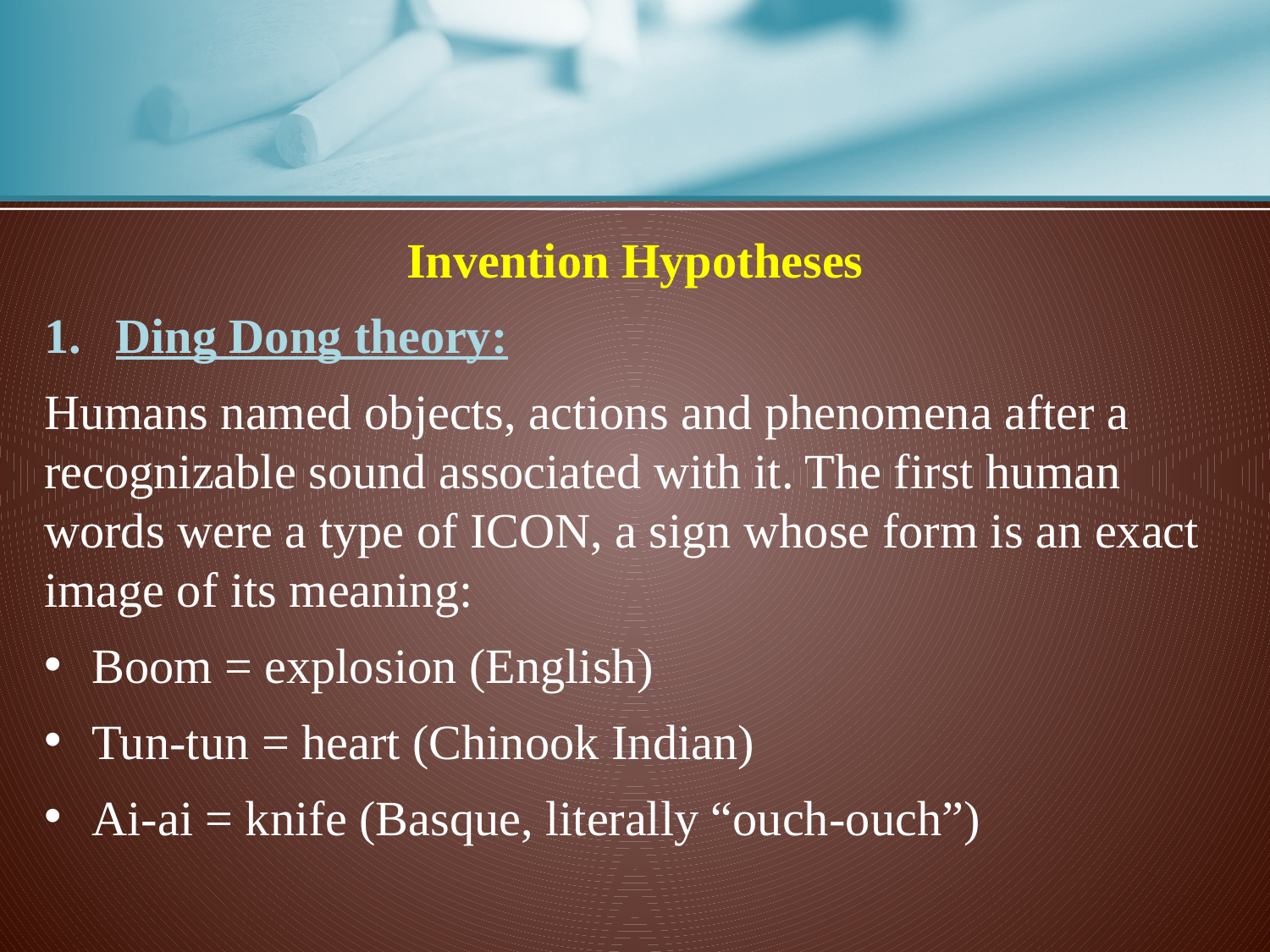

Invention Hypotheses
Ding Dong theory:
Humans named objects, actions and phenomena after a recognizable sound associated with it. The first human words were a type of ICON, a sign whose form is an exact image of its meaning:
Boom = explosion (English)
Tun-tun = heart (Chinook Indian)
Ai-ai = knife (Basque, literally “ouch-ouch”)